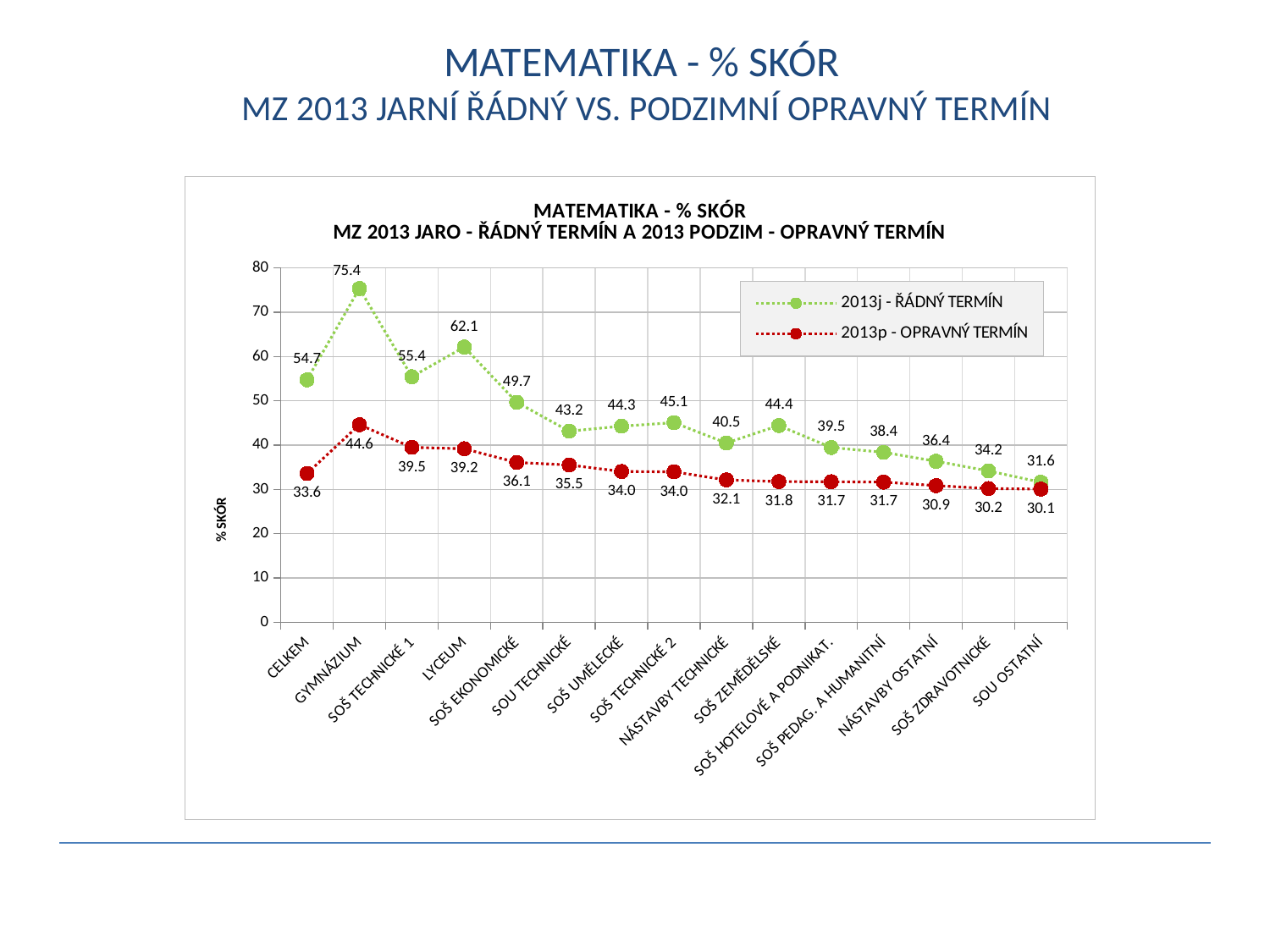

MATEMATIKA - % SKÓR
MZ 2013 JARNÍ ŘÁDNÝ VS. PODZIMNÍ OPRAVNÝ TERMÍN

### Chart: MATEMATIKA - % SKÓR
MZ 2013 JARO - ŘÁDNÝ TERMÍN A 2013 PODZIM - OPRAVNÝ TERMÍN

| Category | 2013j - ŘÁDNÝ TERMÍN | 2013p - OPRAVNÝ TERMÍN |
|---|---|---|
| CELKEM | 54.73842206542644 | 33.60813418435503 |
| GYMNÁZIUM | 75.3582723625208 | 44.597402597402606 |
| SOŠ TECHNICKÉ 1 | 55.44013337374969 | 39.494880546075095 |
| LYCEUM | 62.13308164228398 | 39.173652694610766 |
| SOŠ EKONOMICKÉ | 49.67361111111113 | 36.08602150537632 |
| SOU TECHNICKÉ | 43.15159458278717 | 35.52222222222221 |
| SOŠ UMĚLECKÉ | 44.26984126984129 | 34.0392156862745 |
| SOŠ TECHNICKÉ 2 | 45.072681704260695 | 33.96734693877551 |
| NÁSTAVBY TECHNICKÉ | 40.458372310570645 | 32.14423076923076 |
| SOŠ ZEMĚDĚLSKÉ | 44.426946631671065 | 31.772151898734183 |
| SOŠ HOTELOVÉ A PODNIKAT. | 39.458361543669675 | 31.73355263157894 |
| SOŠ PEDAG. A HUMANITNÍ | 38.37084673097531 | 31.650118203309695 |
| NÁSTAVBY OSTATNÍ | 36.3551810237202 | 30.860661049902806 |
| SOŠ ZDRAVOTNICKÉ | 34.17509727626459 | 30.198630136986296 |
| SOU OSTATNÍ | 31.62429378531075 | 30.07203389830507 |